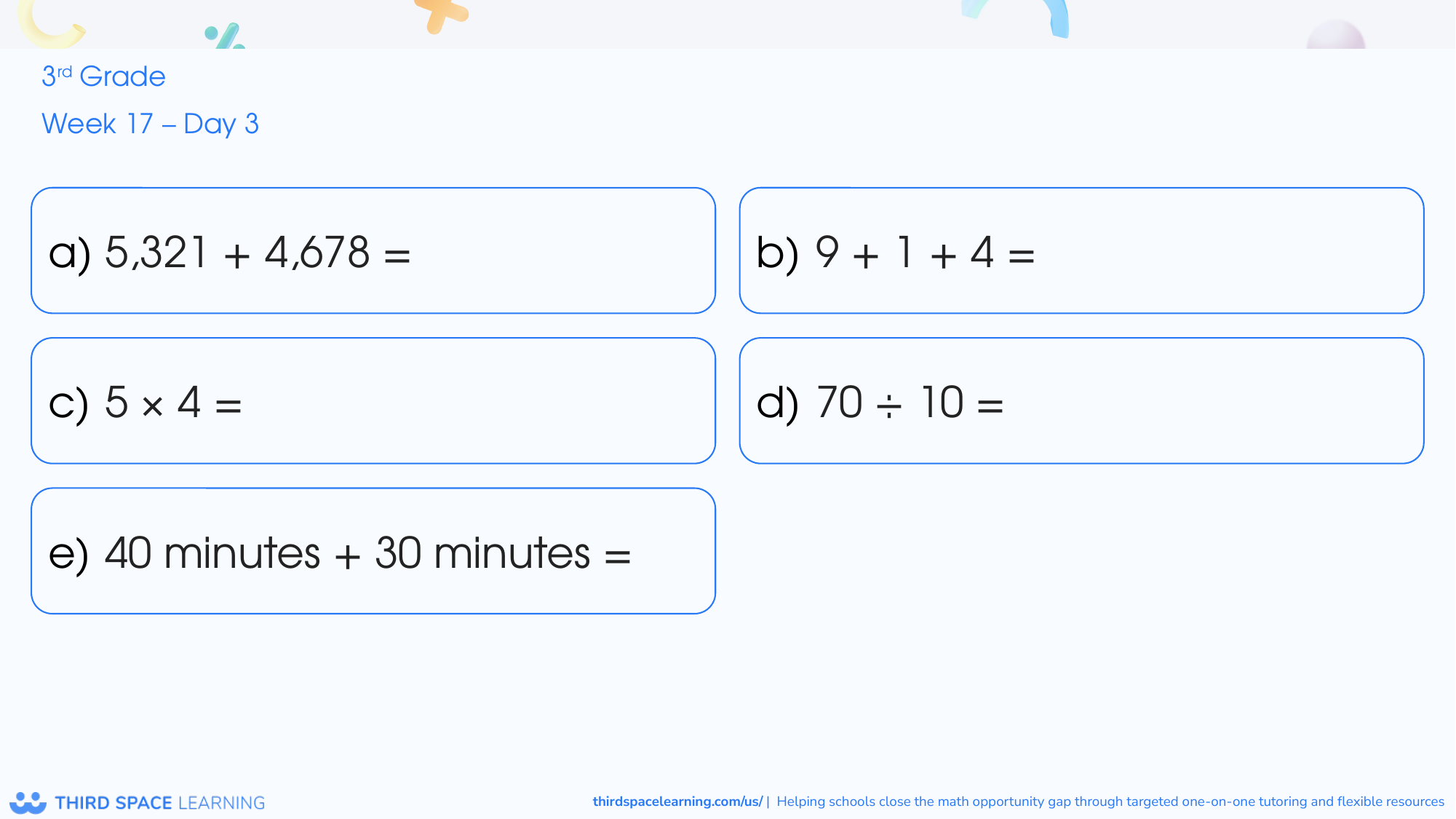

3rd Grade
Week 17 – Day 3
5,321 + 4,678 =
9 + 1 + 4 =
5 × 4 =
70 ÷ 10 =
40 minutes + 30 minutes =